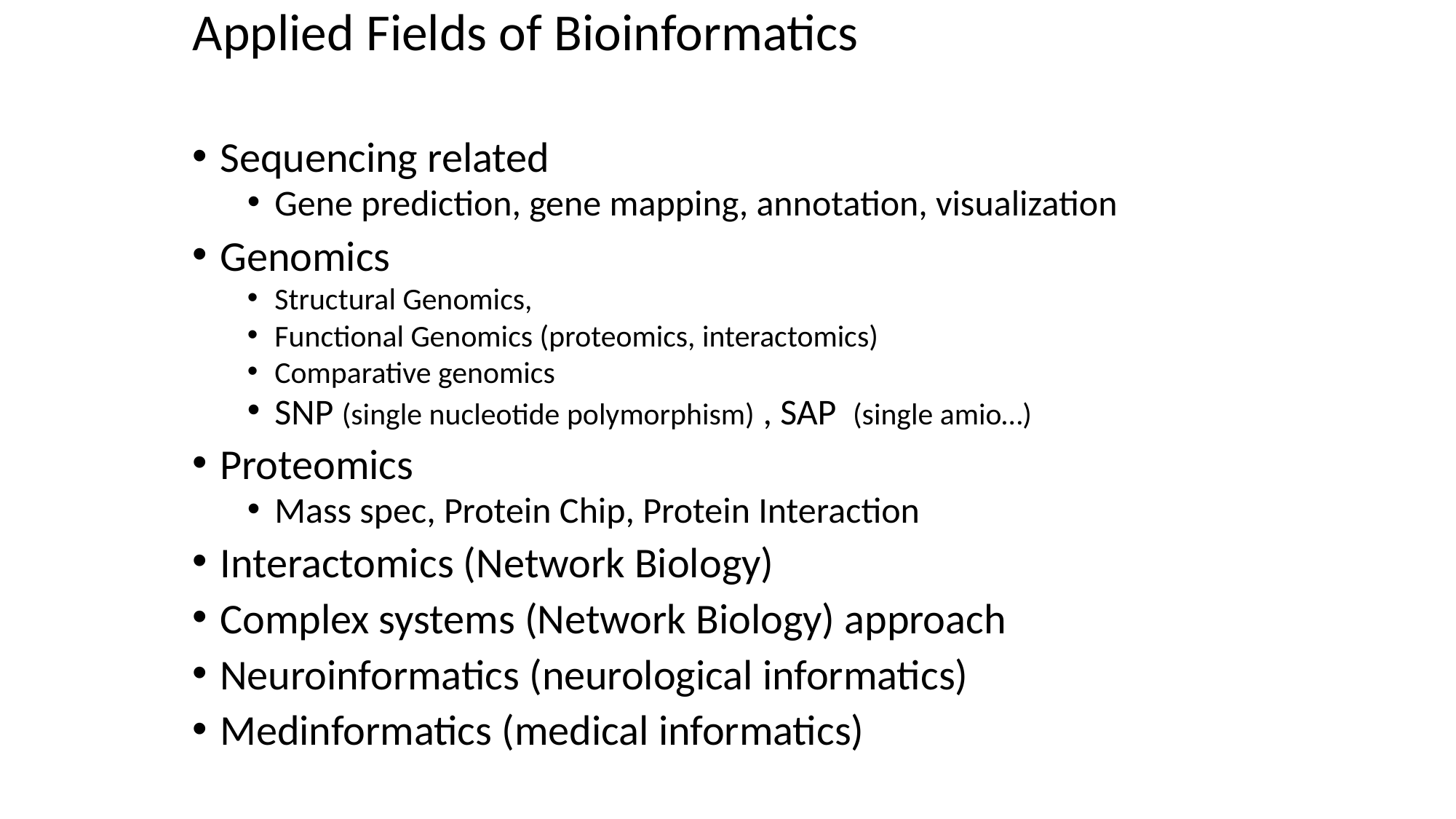

# Applied Fields of Bioinformatics
Sequencing related
Gene prediction, gene mapping, annotation, visualization
Genomics
Structural Genomics,
Functional Genomics (proteomics, interactomics)
Comparative genomics
SNP (single nucleotide polymorphism) , SAP  (single amio…)
Proteomics
Mass spec, Protein Chip, Protein Interaction
Interactomics (Network Biology)
Complex systems (Network Biology) approach
Neuroinformatics (neurological informatics)
Medinformatics (medical informatics)